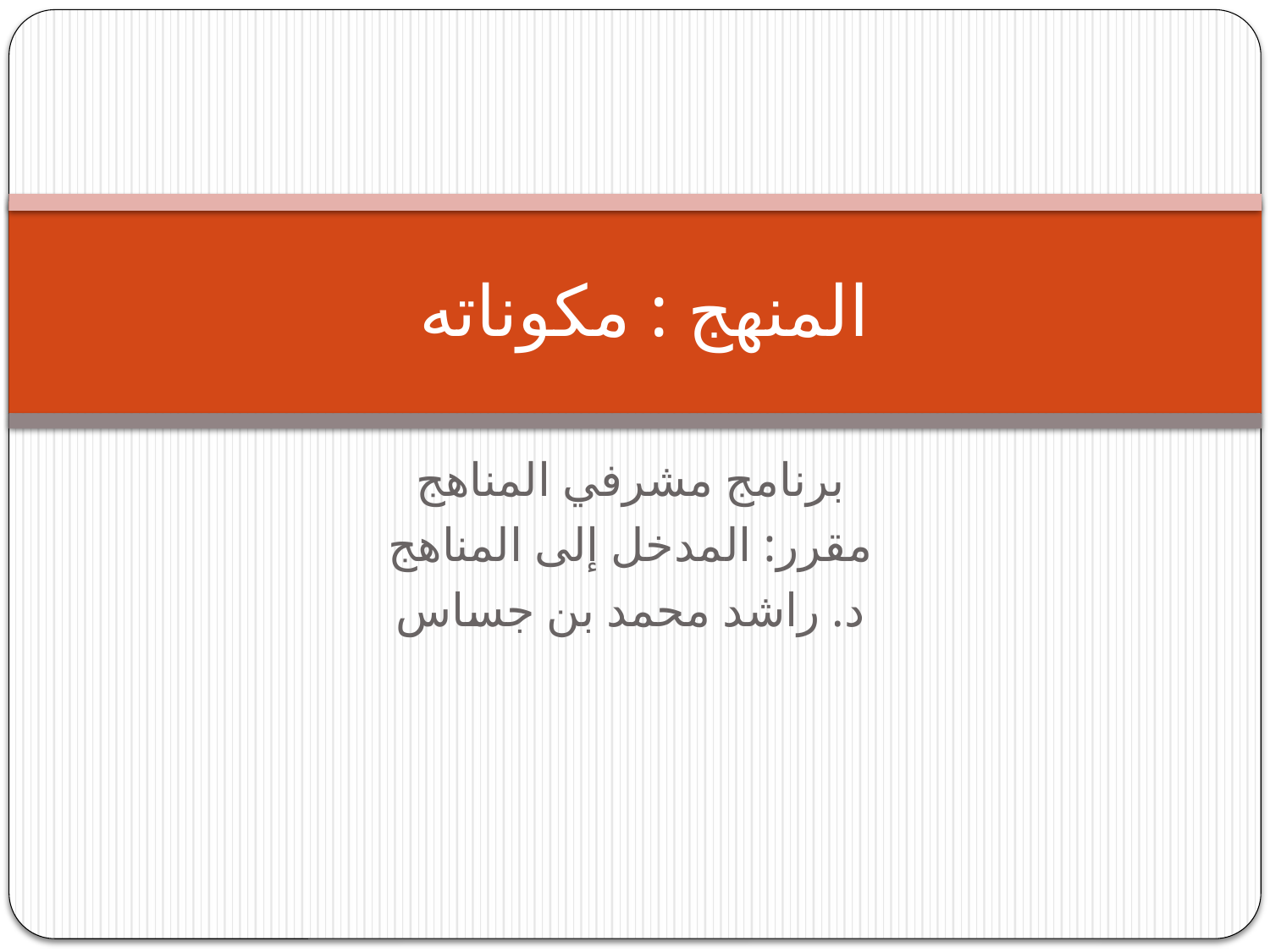

# المنهج : مكوناته
برنامج مشرفي المناهج
مقرر: المدخل إلى المناهج
د. راشد محمد بن جساس